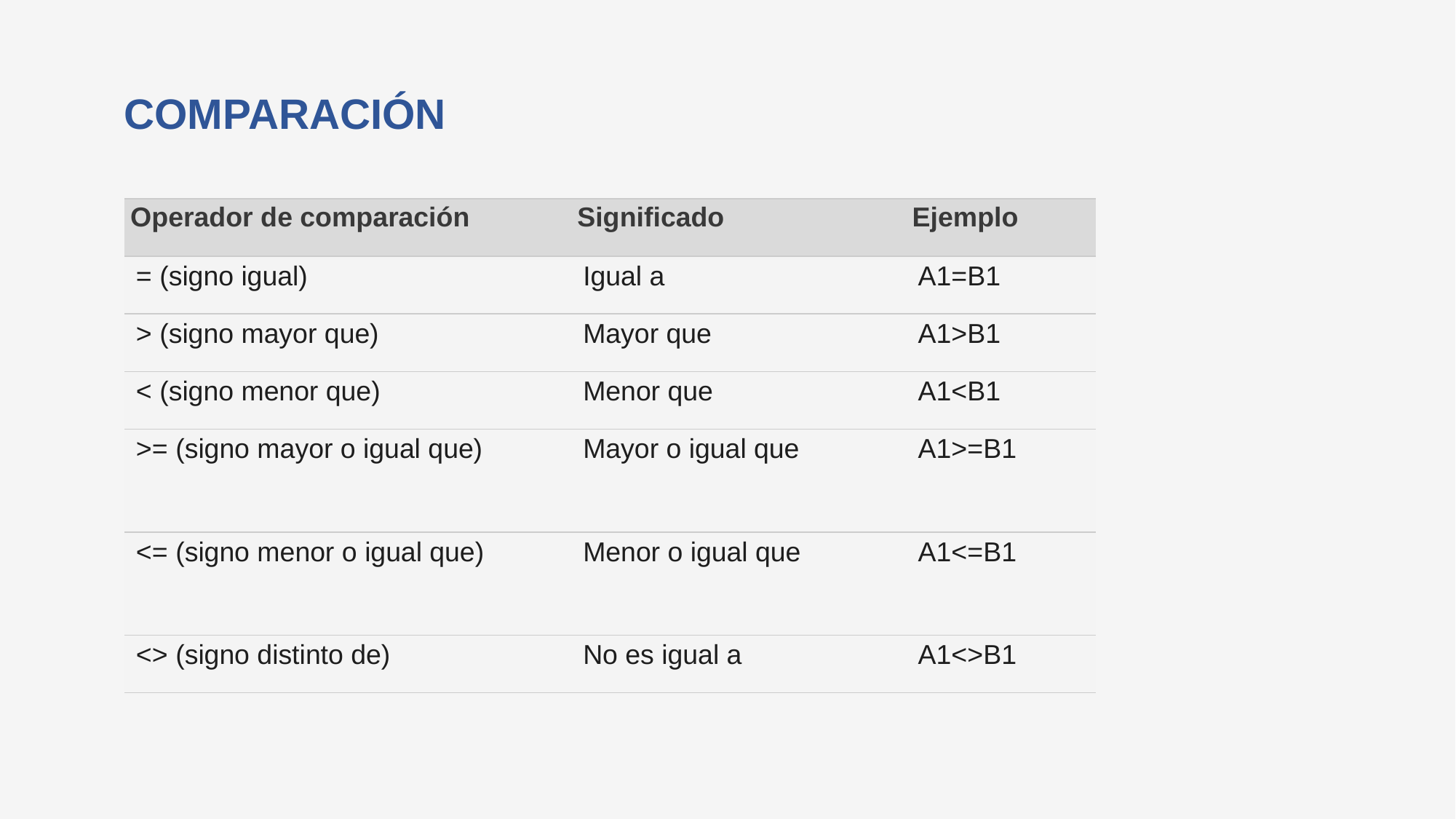

# COMPARACIÓN
| Operador de comparación | Significado | Ejemplo |
| --- | --- | --- |
| = (signo igual) | Igual a | A1=B1 |
| > (signo mayor que) | Mayor que | A1>B1 |
| < (signo menor que) | Menor que | A1<B1 |
| >= (signo mayor o igual que) | Mayor o igual que | A1>=B1 |
| <= (signo menor o igual que) | Menor o igual que | A1<=B1 |
| <> (signo distinto de) | No es igual a | A1<>B1 |